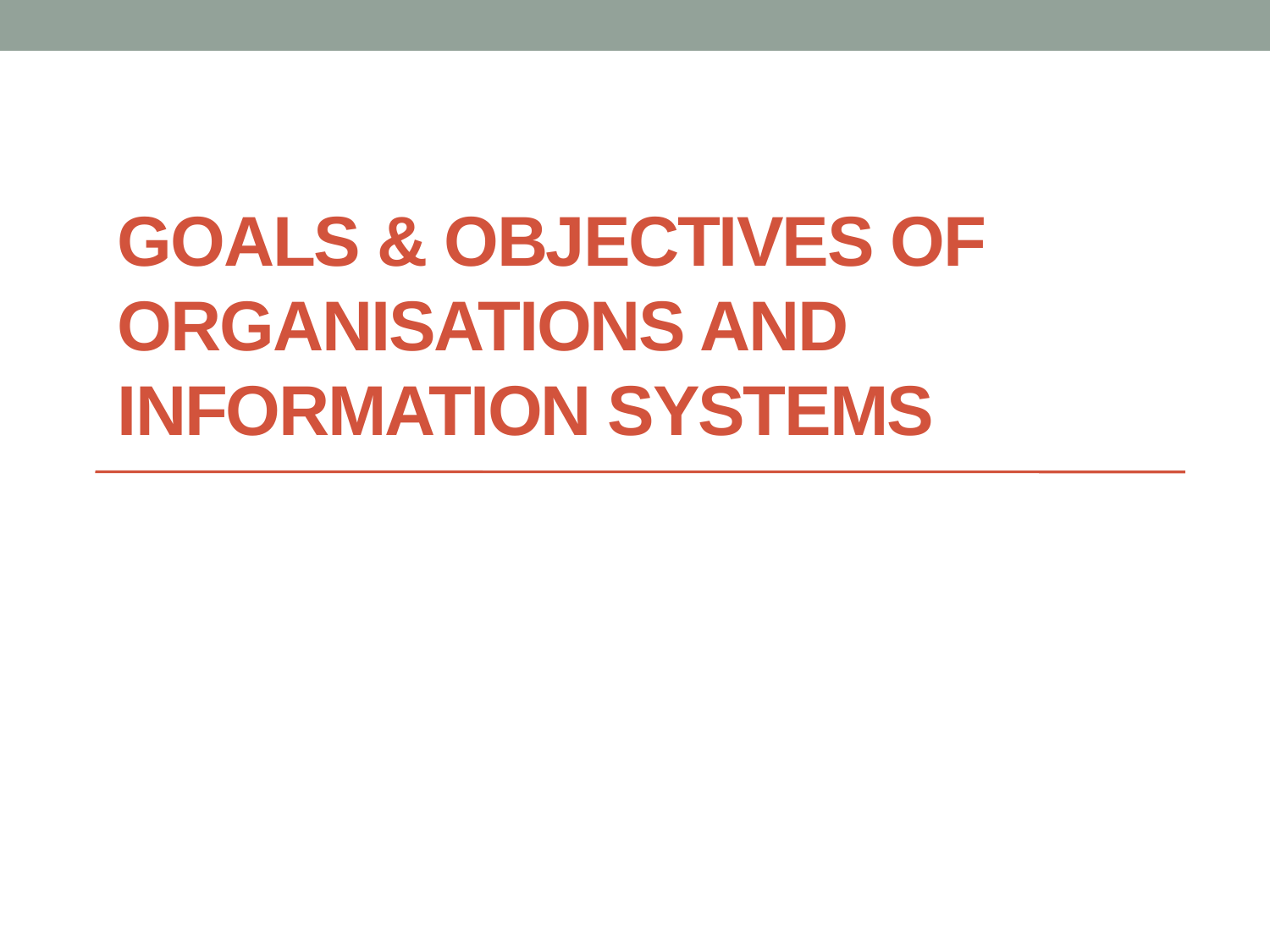

# Goals & objectives of organisations and information systems